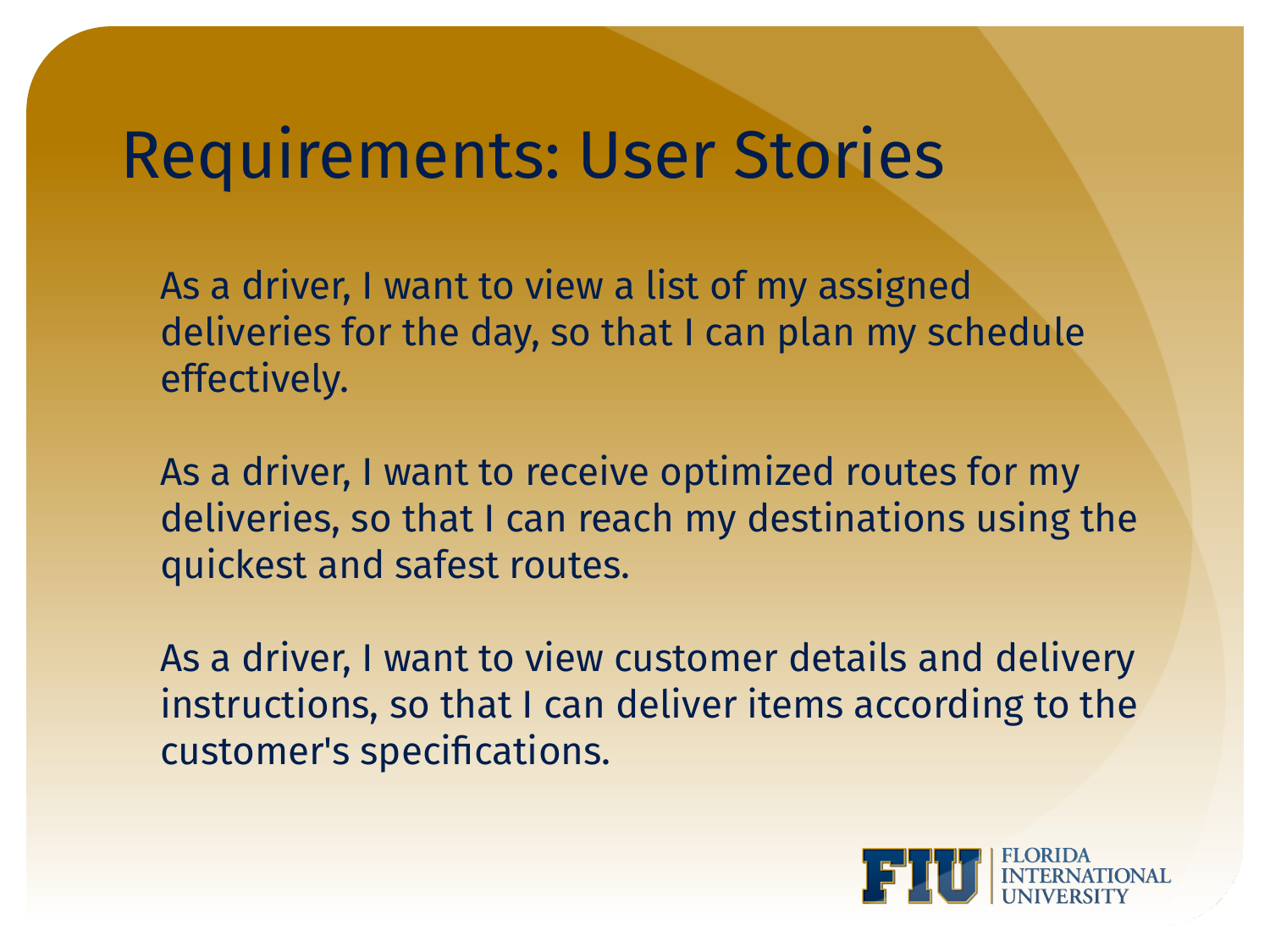

# Requirements: User Stories
As a driver, I want to view a list of my assigned deliveries for the day, so that I can plan my schedule effectively.

As a driver, I want to receive optimized routes for my deliveries, so that I can reach my destinations using the quickest and safest routes.

As a driver, I want to view customer details and delivery instructions, so that I can deliver items according to the customer's specifications.